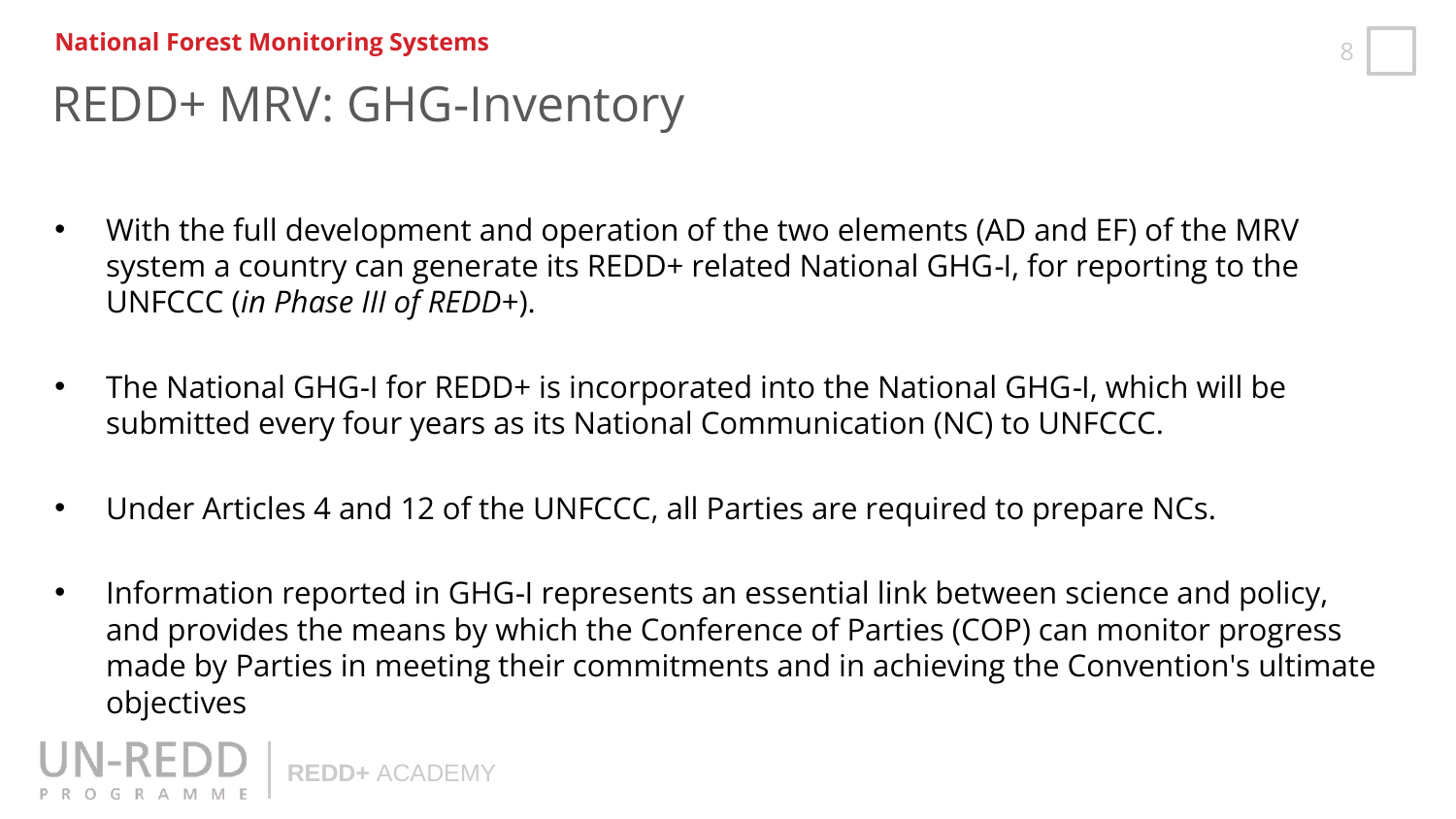

National Forest Monitoring Systems

REDD+ MRV: GHG‐Inventory
With the full development and operation of the two elements (AD and EF) of the MRV system a country can generate its REDD+ related National GHG‐I, for reporting to the UNFCCC (in Phase III of REDD+).

The National GHG‐I for REDD+ is incorporated into the National GHG‐I, which will be submitted every four years as its National Communication (NC) to UNFCCC.

Under Articles 4 and 12 of the UNFCCC, all Parties are required to prepare NCs.

Information reported in GHG‐I represents an essential link between science and policy, and provides the means by which the Conference of Parties (COP) can monitor progress made by Parties in meeting their commitments and in achieving the Convention's ultimate objectives